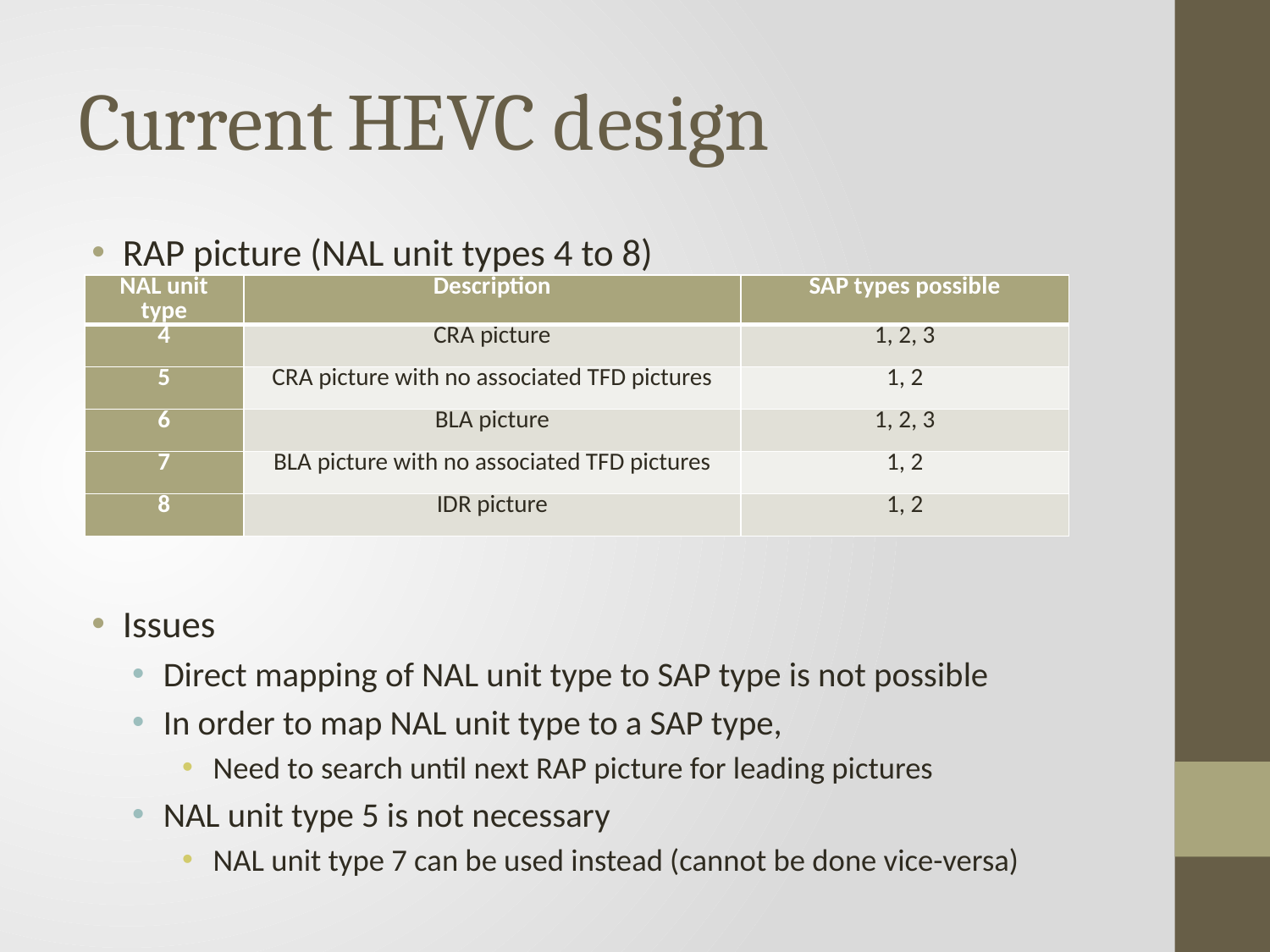

# Current HEVC design
RAP picture (NAL unit types 4 to 8)

Issues
Direct mapping of NAL unit type to SAP type is not possible
In order to map NAL unit type to a SAP type,
Need to search until next RAP picture for leading pictures
NAL unit type 5 is not necessary
NAL unit type 7 can be used instead (cannot be done vice-versa)
| NAL unit type | Description | SAP types possible |
| --- | --- | --- |
| 4 | CRA picture | 1, 2, 3 |
| 5 | CRA picture with no associated TFD pictures | 1, 2 |
| 6 | BLA picture | 1, 2, 3 |
| 7 | BLA picture with no associated TFD pictures | 1, 2 |
| 8 | IDR picture | 1, 2 |